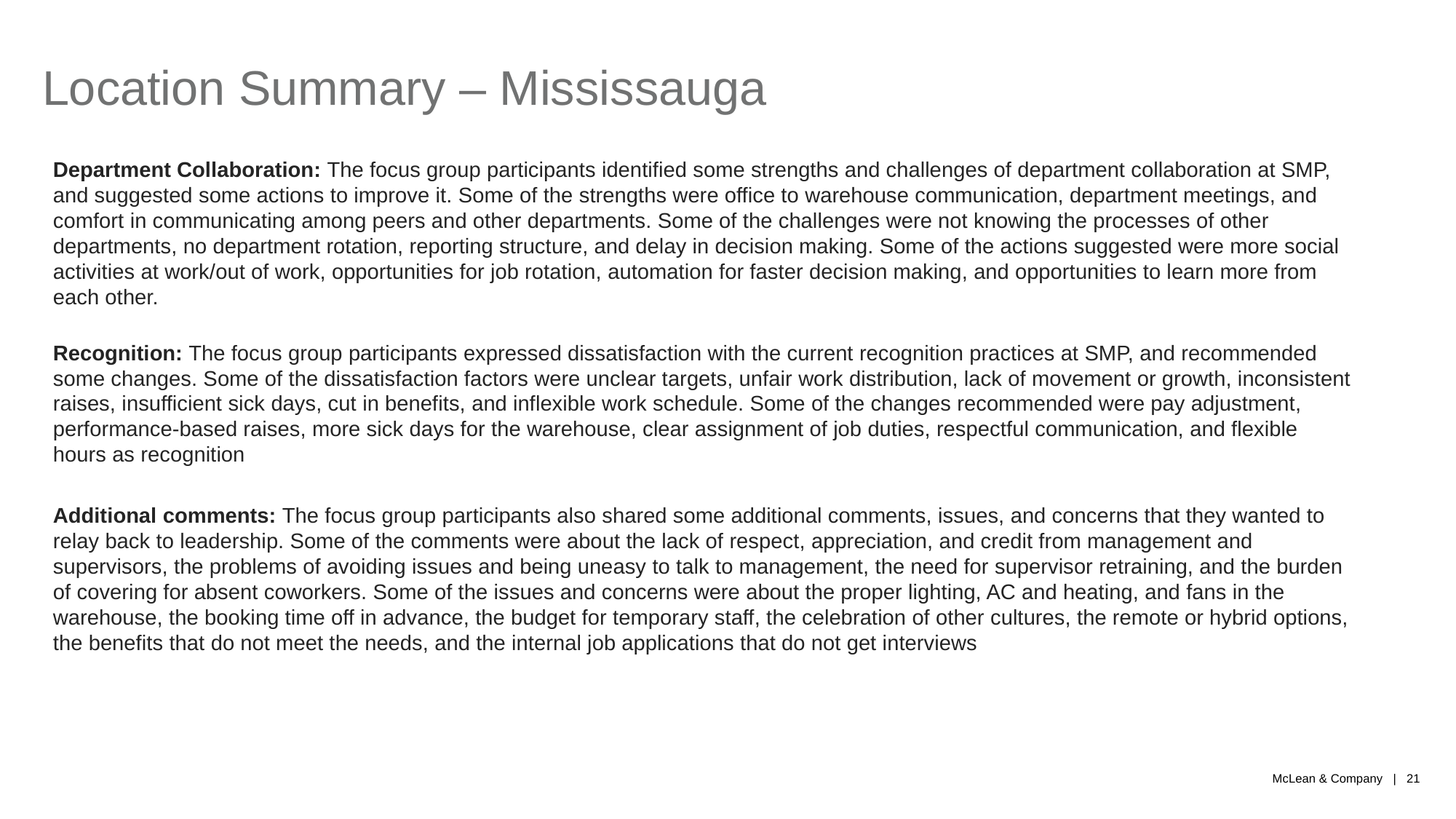

# Location Summary – Mississauga
Department Collaboration: The focus group participants identified some strengths and challenges of department collaboration at SMP, and suggested some actions to improve it. Some of the strengths were office to warehouse communication, department meetings, and comfort in communicating among peers and other departments. Some of the challenges were not knowing the processes of other departments, no department rotation, reporting structure, and delay in decision making. Some of the actions suggested were more social activities at work/out of work, opportunities for job rotation, automation for faster decision making, and opportunities to learn more from each other.
Recognition: The focus group participants expressed dissatisfaction with the current recognition practices at SMP, and recommended some changes. Some of the dissatisfaction factors were unclear targets, unfair work distribution, lack of movement or growth, inconsistent raises, insufficient sick days, cut in benefits, and inflexible work schedule. Some of the changes recommended were pay adjustment, performance-based raises, more sick days for the warehouse, clear assignment of job duties, respectful communication, and flexible hours as recognition
Additional comments: The focus group participants also shared some additional comments, issues, and concerns that they wanted to relay back to leadership. Some of the comments were about the lack of respect, appreciation, and credit from management and supervisors, the problems of avoiding issues and being uneasy to talk to management, the need for supervisor retraining, and the burden of covering for absent coworkers. Some of the issues and concerns were about the proper lighting, AC and heating, and fans in the warehouse, the booking time off in advance, the budget for temporary staff, the celebration of other cultures, the remote or hybrid options, the benefits that do not meet the needs, and the internal job applications that do not get interviews